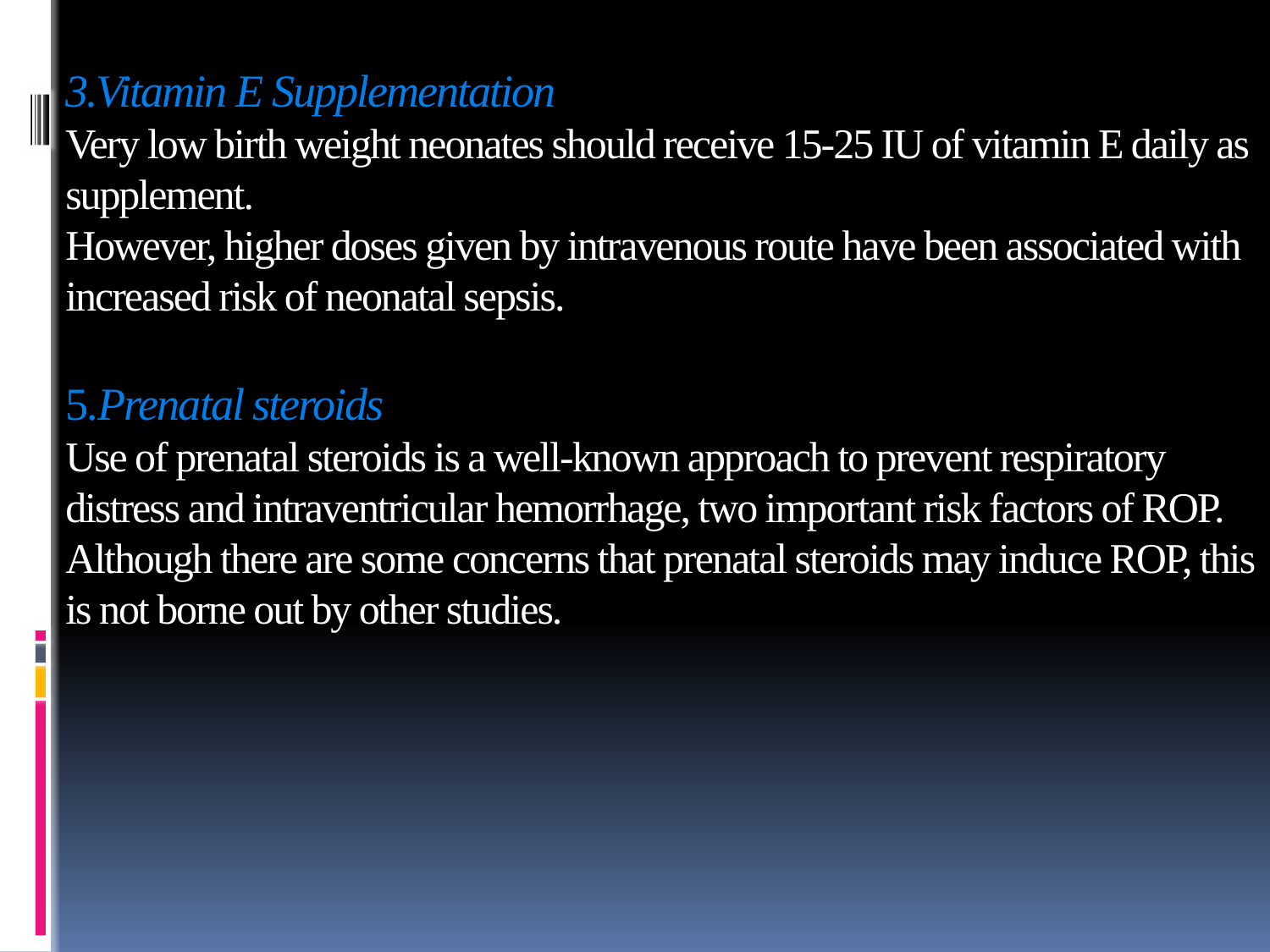

# 3.Vitamin E Supplementation Very low birth weight neonates should receive 15-25 IU of vitamin E daily as supplement. However, higher doses given by intravenous route have been associated with increased risk of neonatal sepsis. 5.Prenatal steroids Use of prenatal steroids is a well-known approach to prevent respiratory distress and intraventricular hemorrhage, two important risk factors of ROP. Although there are some concerns that prenatal steroids may induce ROP, this is not borne out by other studies.